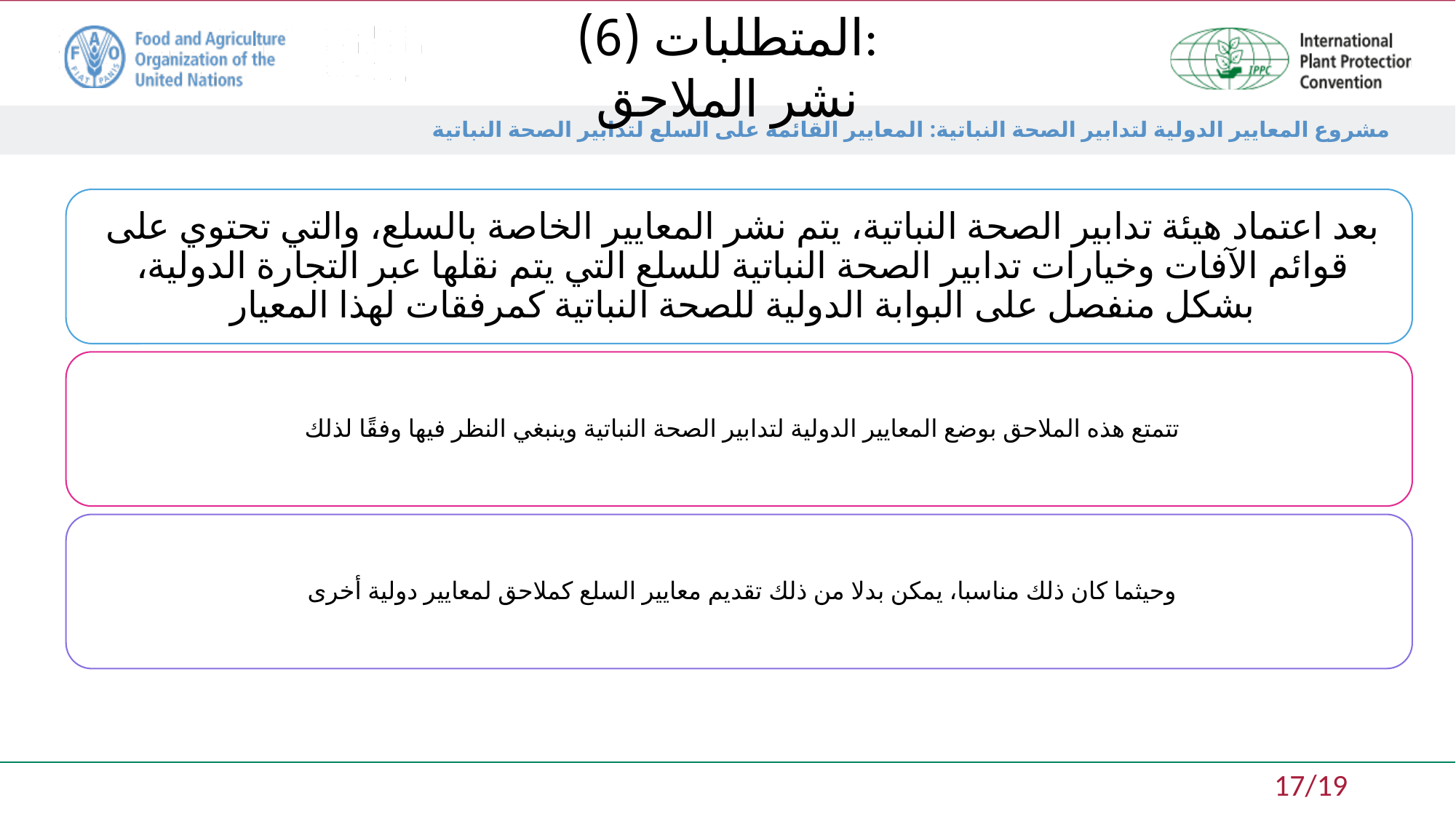

المتطلبات (6):
نشر الملاحق
بعد اعتماد هيئة تدابير الصحة النباتية، يتم نشر المعايير الخاصة بالسلع، والتي تحتوي على قوائم الآفات وخيارات تدابير الصحة النباتية للسلع التي يتم نقلها عبر التجارة الدولية، بشكل منفصل على البوابة الدولية للصحة النباتية كمرفقات لهذا المعيار
تتمتع هذه الملاحق بوضع المعايير الدولية لتدابير الصحة النباتية وينبغي النظر فيها وفقًا لذلك
وحيثما كان ذلك مناسبا، يمكن بدلا من ذلك تقديم معايير السلع كملاحق لمعايير دولية أخرى